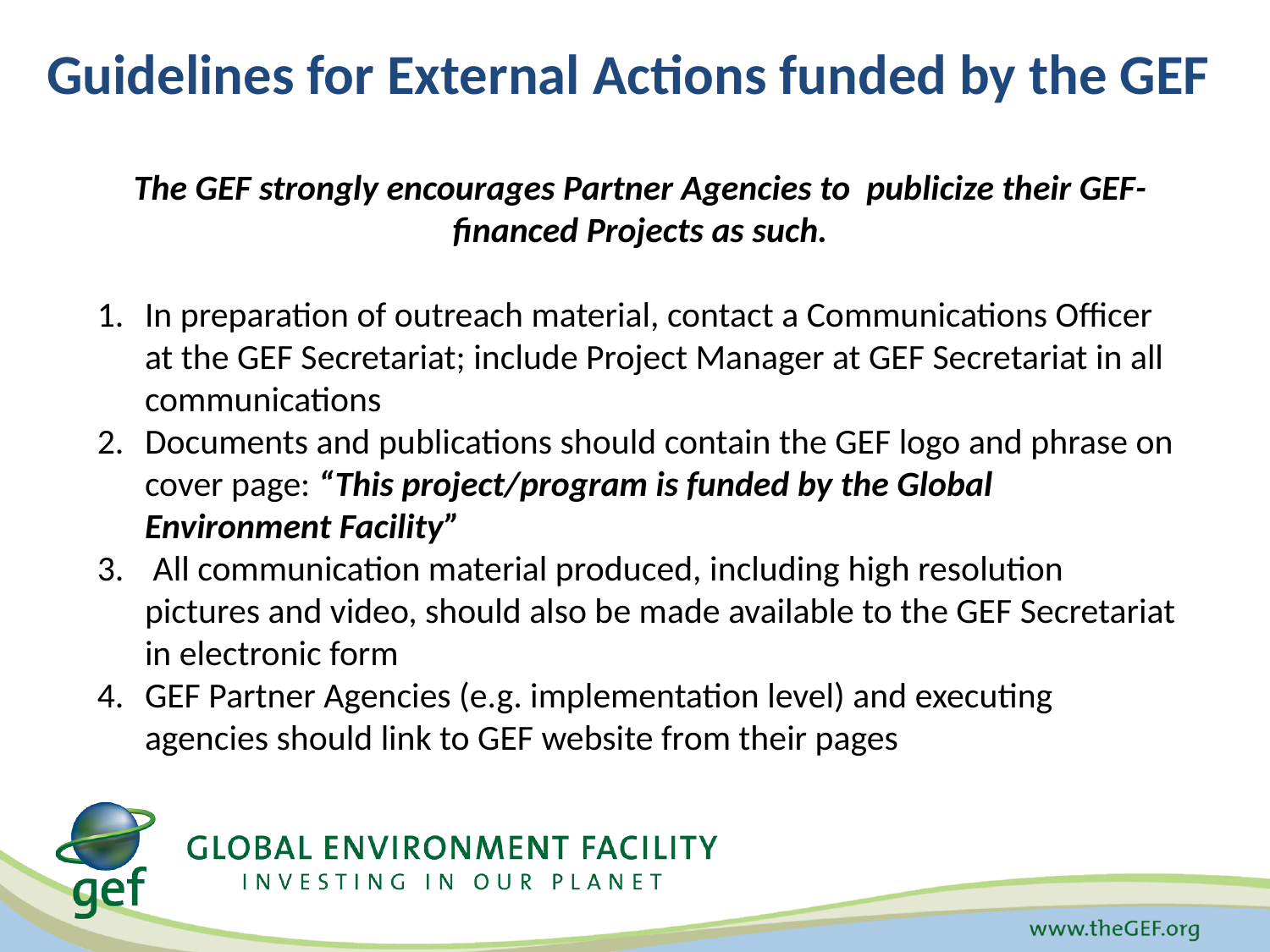

# Guidelines for External Actions funded by the GEF

The GEF strongly encourages Partner Agencies to  publicize their GEF-financed Projects as such.

In preparation of outreach material, contact a Communications Officer at the GEF Secretariat; include Project Manager at GEF Secretariat in all communications
Documents and publications should contain the GEF logo and phrase on cover page: “This project/program is funded by the Global Environment Facility”
 All communication material produced, including high resolution pictures and video, should also be made available to the GEF Secretariat in electronic form
GEF Partner Agencies (e.g. implementation level) and executing agencies should link to GEF website from their pages